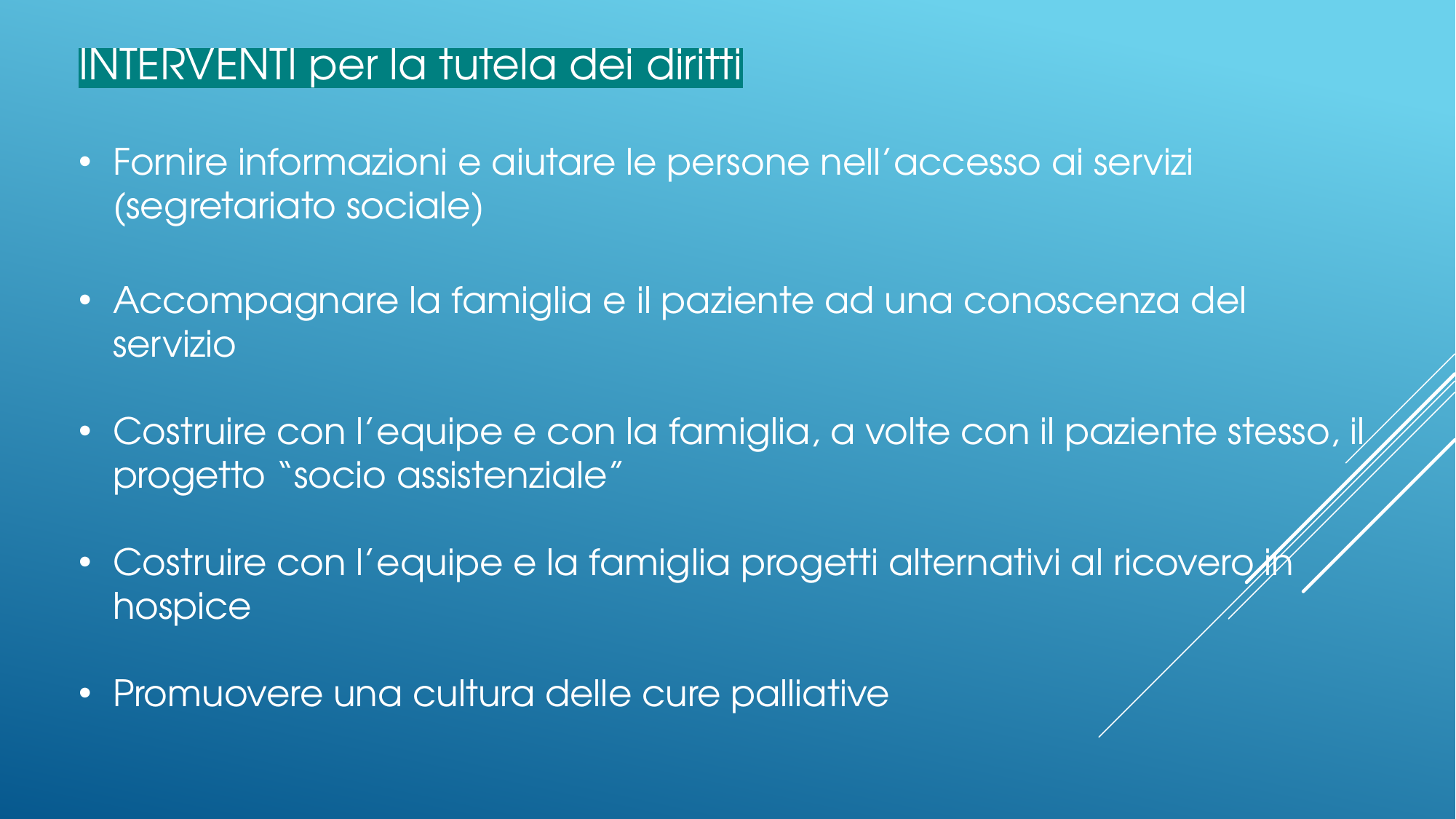

INTERVENTI per la tutela dei diritti

Fornire informazioni e aiutare le persone nell’accesso ai servizi (segretariato sociale)

Accompagnare la famiglia e il paziente ad una conoscenza del servizio

Costruire con l’equipe e con la famiglia, a volte con il paziente stesso, il progetto “socio assistenziale”

Costruire con l’equipe e la famiglia progetti alternativi al ricovero in hospice

Promuovere una cultura delle cure palliative